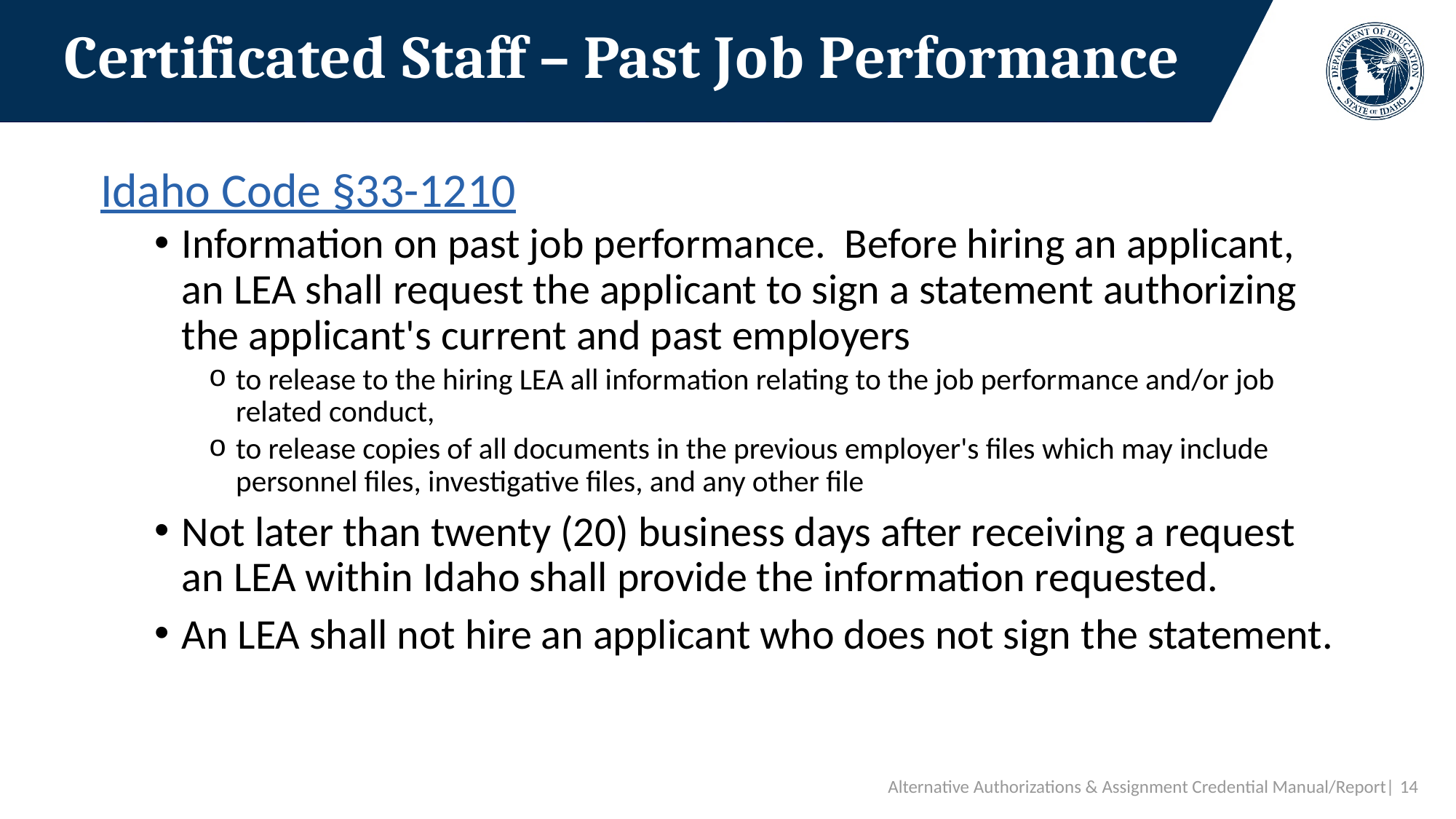

# Certificated Staff – Past Job Performance
Idaho Code §33-1210
Information on past job performance.  Before hiring an applicant, an LEA shall request the applicant to sign a statement authorizing the applicant's current and past employers
to release to the hiring LEA all information relating to the job performance and/or job related conduct,
to release copies of all documents in the previous employer's files which may include personnel files, investigative files, and any other file
Not later than twenty (20) business days after receiving a request an LEA within Idaho shall provide the information requested.
An LEA shall not hire an applicant who does not sign the statement.

Alternative Authorizations & Assignment Credential Manual/Report| 14